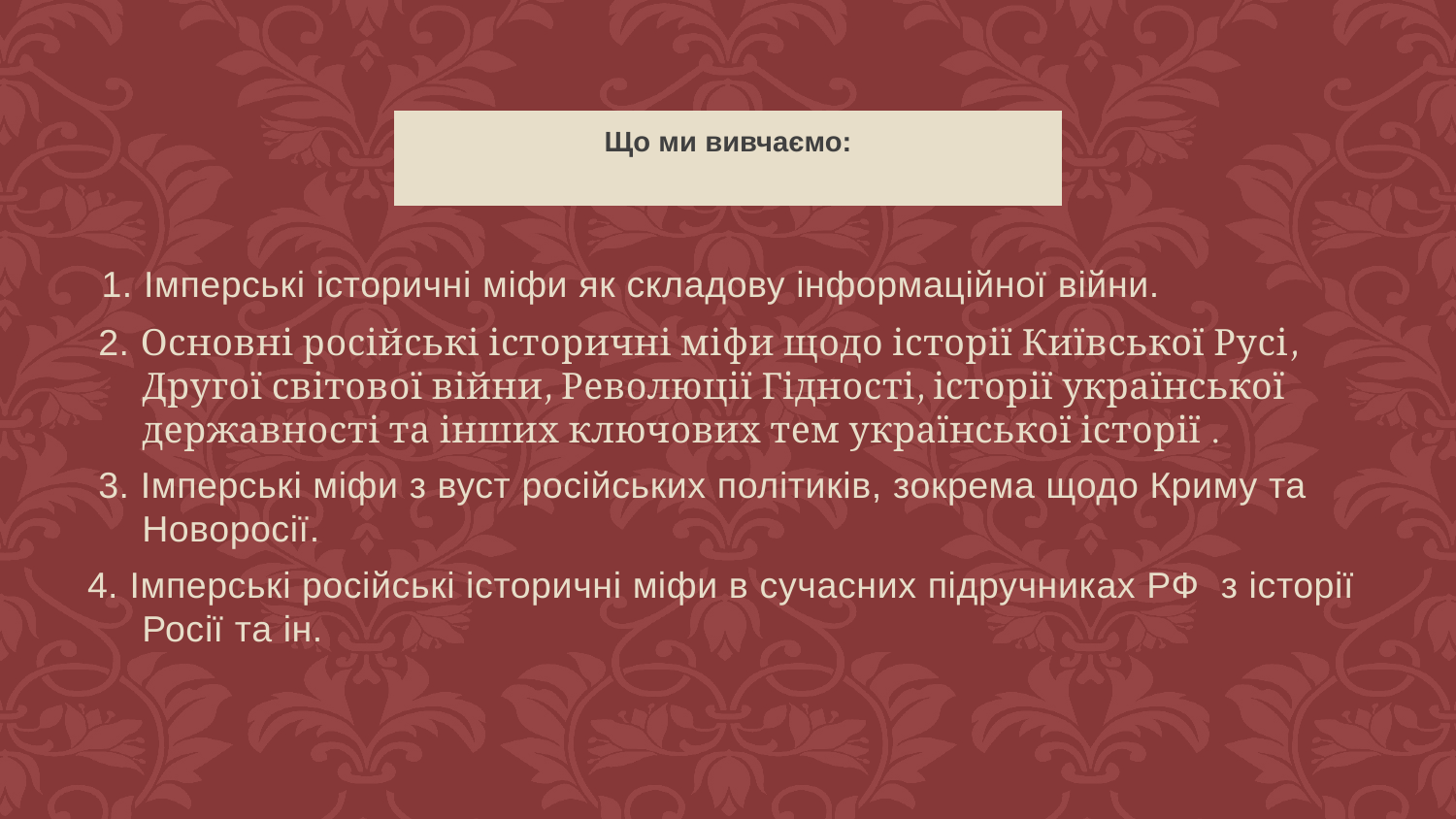

Що ми вивчаємо:
 1. Імперські історичні міфи як складову інформаційної війни.
 2. Основні російські історичні міфи щодо історії Київської Русі, Другої світової війни, Революції Гідності, історії української державності та інших ключових тем української історії .
 3. Імперські міфи з вуст російських політиків, зокрема щодо Криму та Новоросії.
4. Імперські російські історичні міфи в сучасних підручниках РФ  з історії Росії та ін.